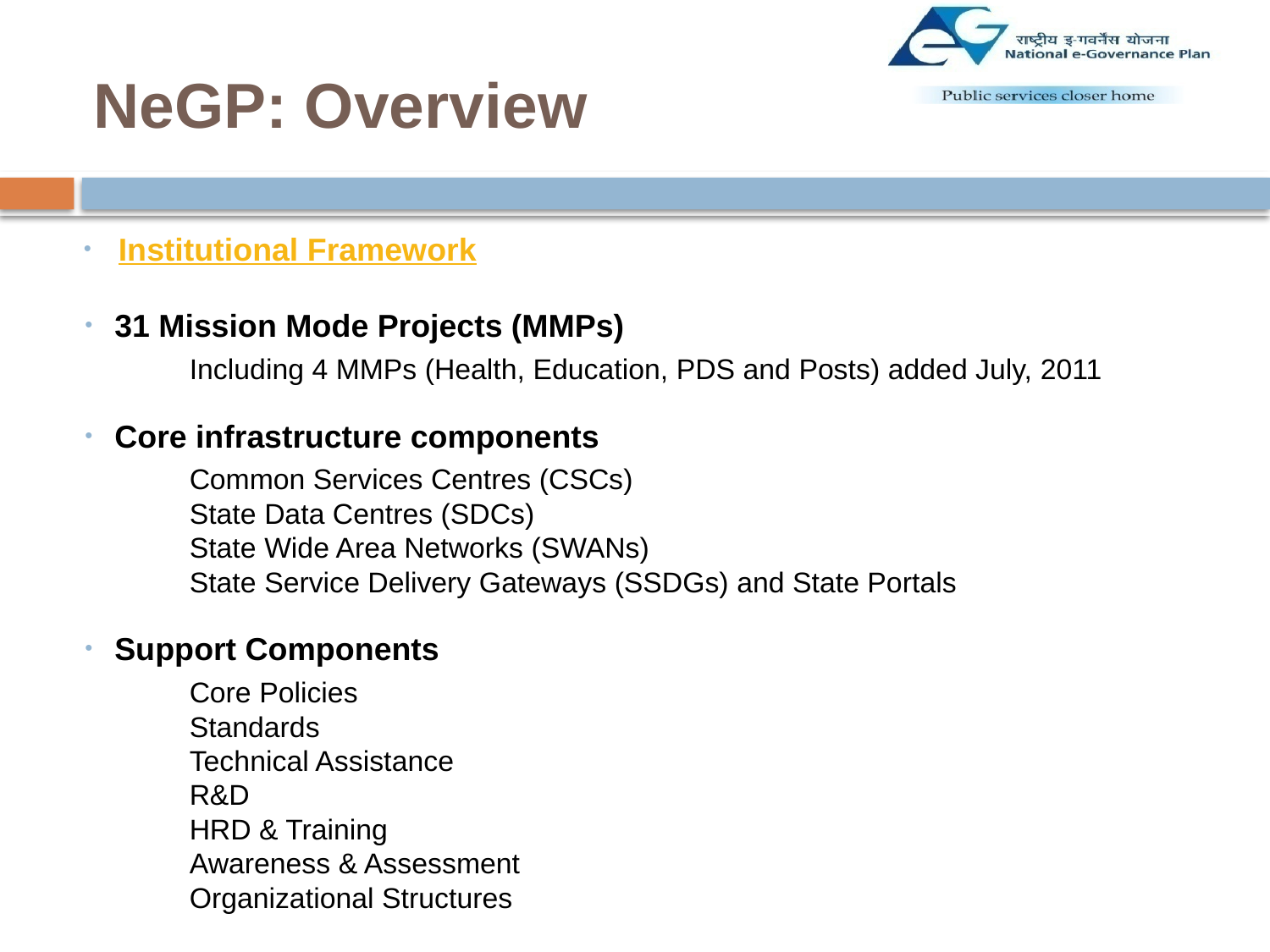

NeGP: Overview
Institutional Framework
31 Mission Mode Projects (MMPs)
	Including 4 MMPs (Health, Education, PDS and Posts) added July, 2011
Core infrastructure components
	Common Services Centres (CSCs)
	State Data Centres (SDCs)
	State Wide Area Networks (SWANs)
	State Service Delivery Gateways (SSDGs) and State Portals
Support Components
	Core Policies
	Standards
	Technical Assistance
	R&D
	HRD & Training
	Awareness & Assessment
 	Organizational Structures